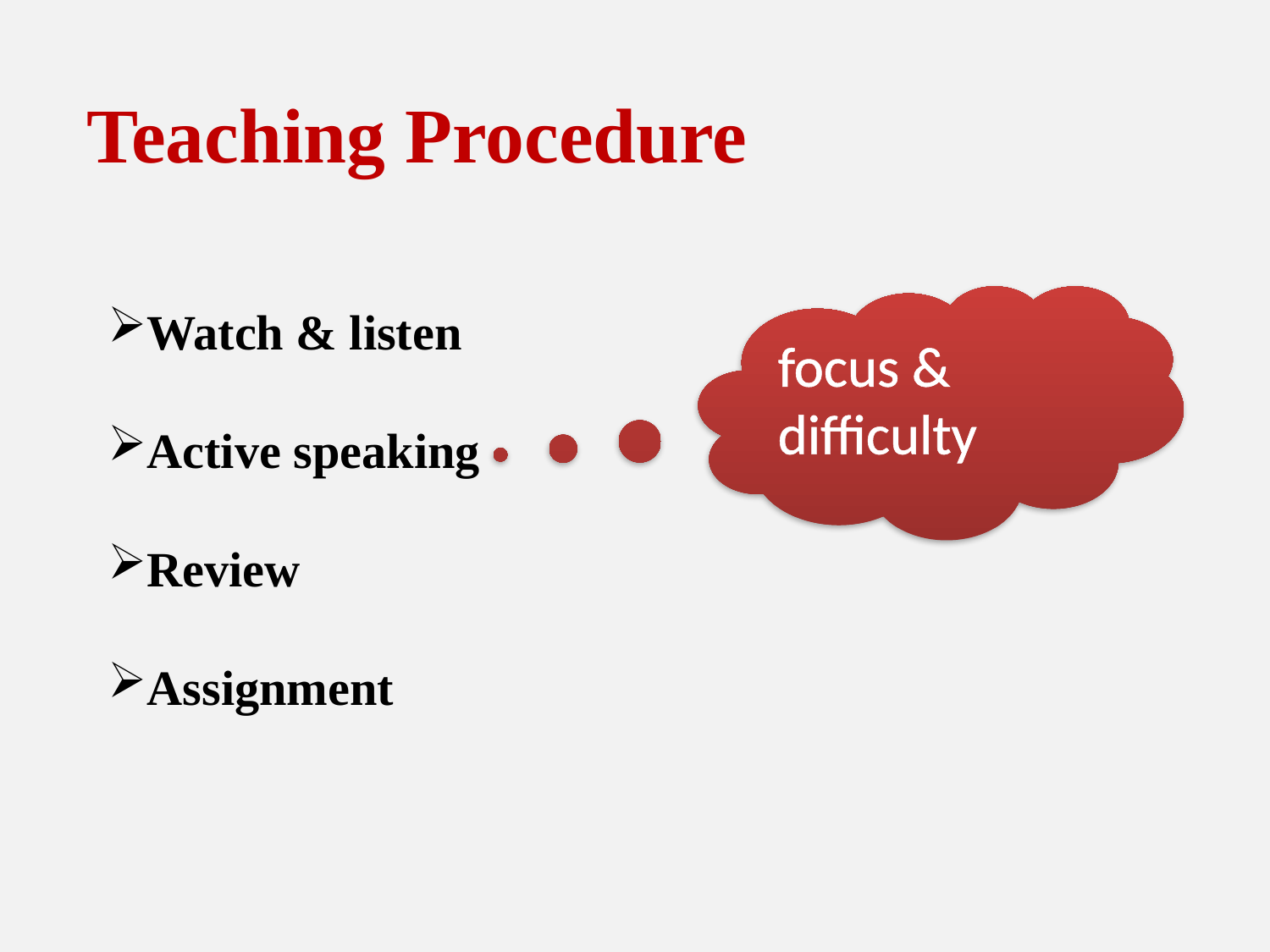

Teaching Procedure
focus & difficulty
Watch & listen

Active speaking

Review

Assignment